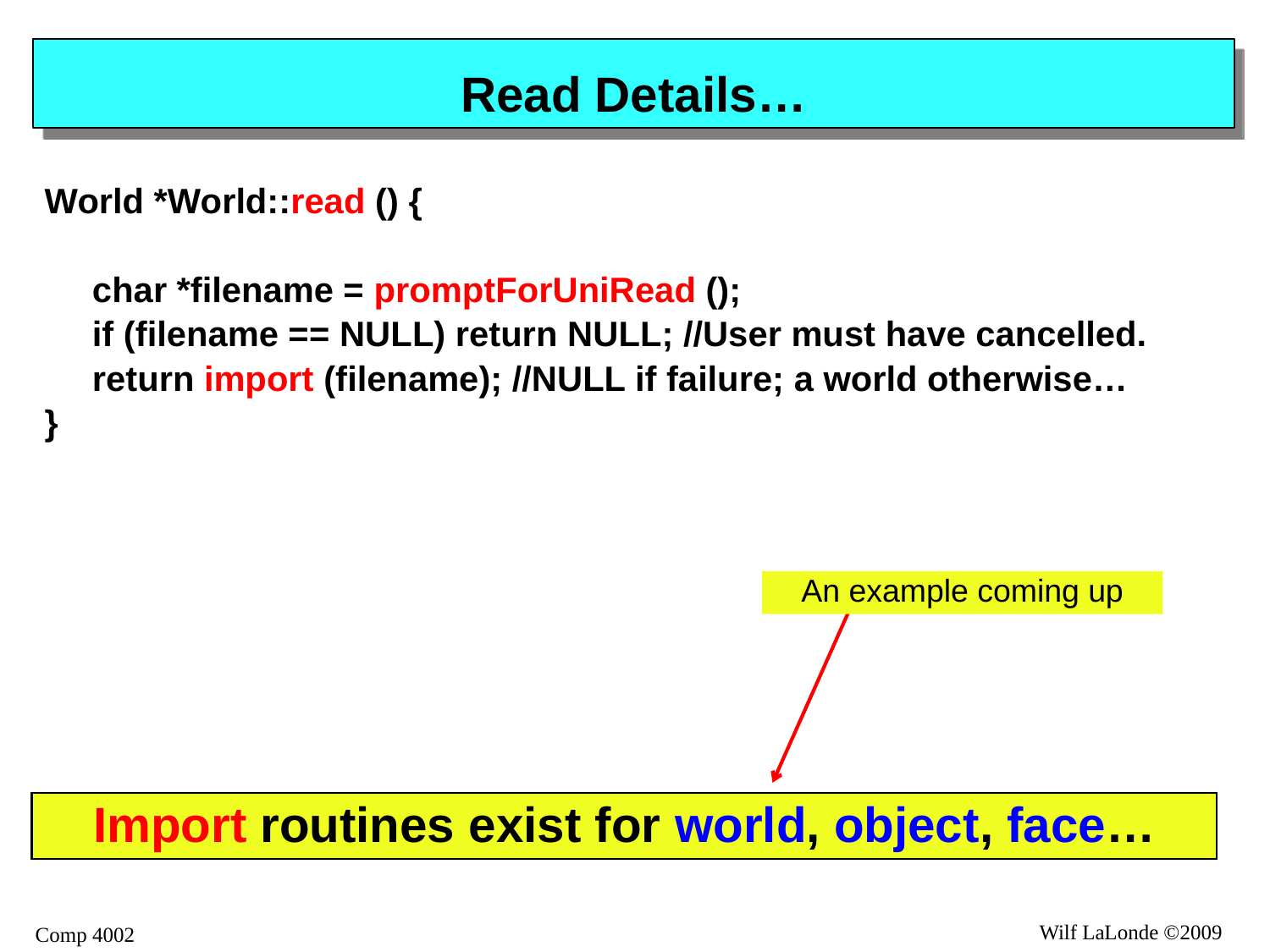

# Read Details…
World *World::read () {

	char *filename = promptForUniRead ();
	if (filename == NULL) return NULL; //User must have cancelled.
	return import (filename); //NULL if failure; a world otherwise…
}
An example coming up
Import routines exist for world, object, face…